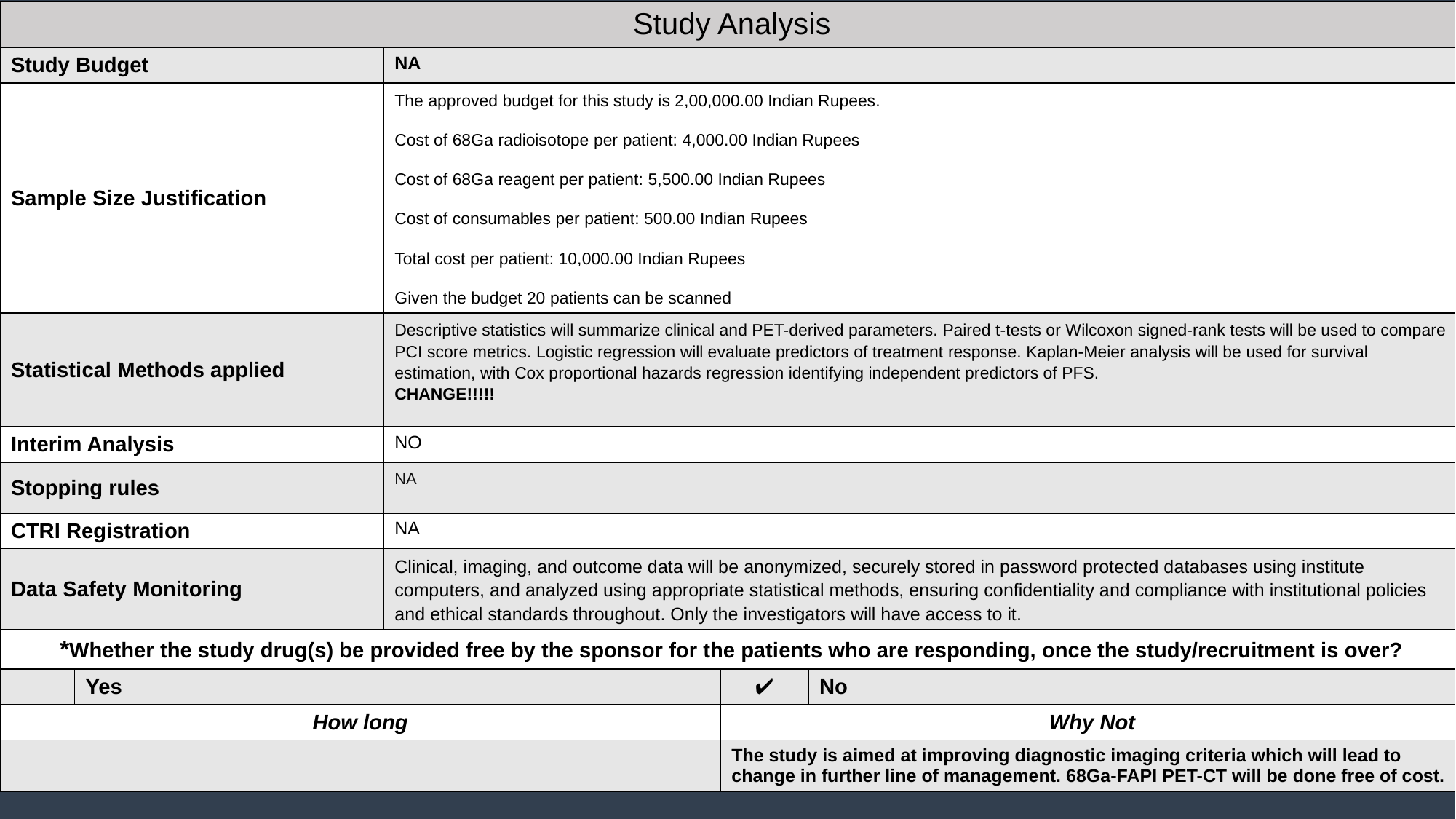

| Study Analysis |  |  |  |  |
| --- | --- | --- | --- | --- |
| Study Budget |  | NA |  |  |
| Sample Size Justification |  | The approved budget for this study is 2,00,000.00 Indian Rupees. Cost of 68Ga radioisotope per patient: 4,000.00 Indian Rupees Cost of 68Ga reagent per patient: 5,500.00 Indian Rupees Cost of consumables per patient: 500.00 Indian Rupees Total cost per patient: 10,000.00 Indian Rupees Given the budget 20 patients can be scanned |  |  |
| Statistical Methods applied |  | Descriptive statistics will summarize clinical and PET-derived parameters. Paired t-tests or Wilcoxon signed-rank tests will be used to compare PCI score metrics. Logistic regression will evaluate predictors of treatment response. Kaplan-Meier analysis will be used for survival estimation, with Cox proportional hazards regression identifying independent predictors of PFS. CHANGE!!!!! |  |  |
| Interim Analysis |  | NO |  |  |
| Stopping rules |  | NA |  |  |
| CTRI Registration |  | NA |  |  |
| Data Safety Monitoring |  | Clinical, imaging, and outcome data will be anonymized, securely stored in password protected databases using institute computers, and analyzed using appropriate statistical methods, ensuring confidentiality and compliance with institutional policies and ethical standards throughout. Only the investigators will have access to it. |  |  |
| \*Whether the study drug(s) be provided free by the sponsor for the patients who are responding, once the study/recruitment is over? |  |  |  |  |
|  | Yes |  | ✔ | No |
| How long |  |  | Why Not |  |
|  |  |  | The study is aimed at improving diagnostic imaging criteria which will lead to change in further line of management. 68Ga-FAPI PET-CT will be done free of cost. |  |